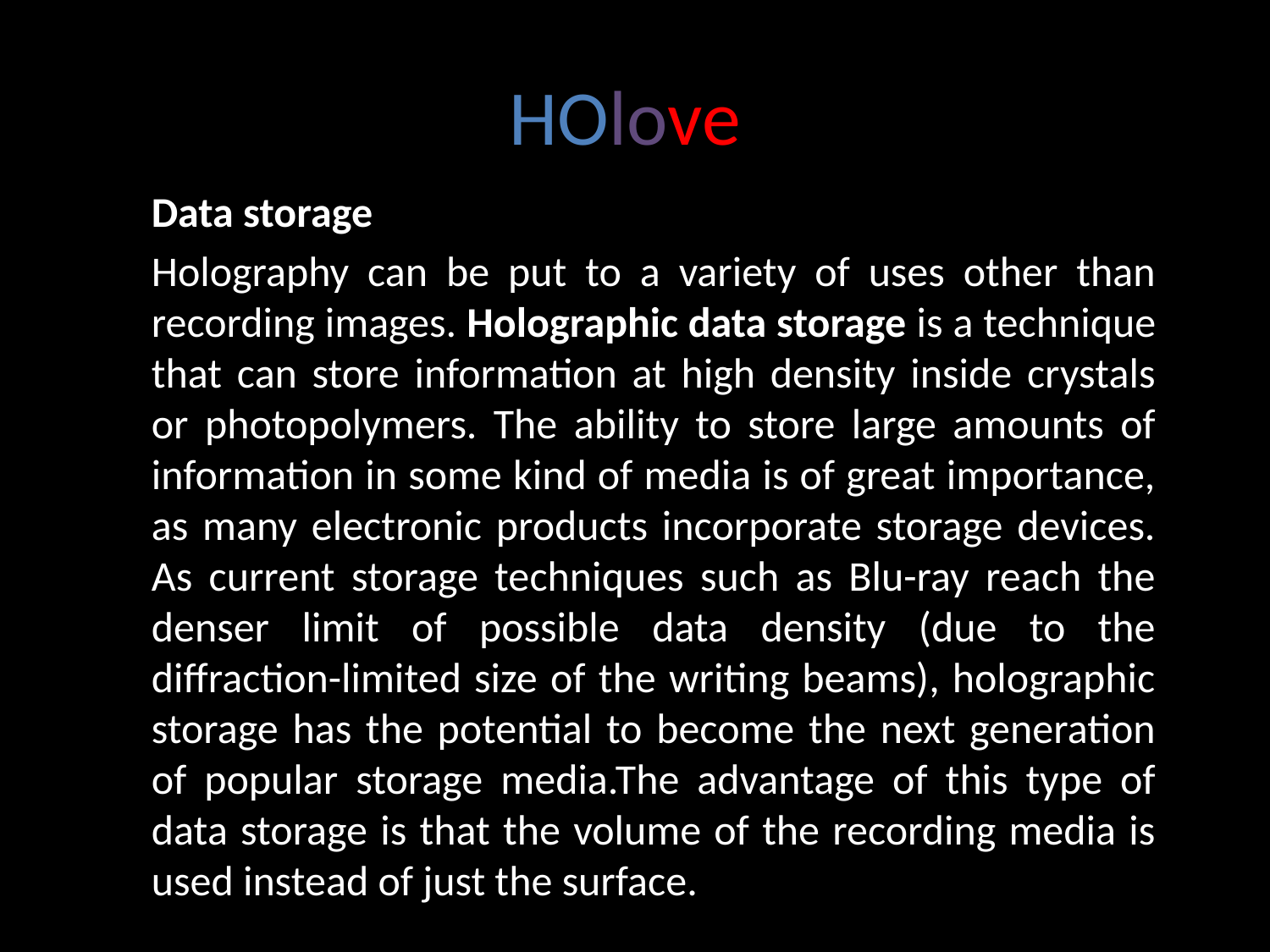

# HOlove
Data storage
Holography can be put to a variety of uses other than recording images. Holographic data storage is a technique that can store information at high density inside crystals or photopolymers. The ability to store large amounts of information in some kind of media is of great importance, as many electronic products incorporate storage devices. As current storage techniques such as Blu-ray reach the denser limit of possible data density (due to the diffraction-limited size of the writing beams), holographic storage has the potential to become the next generation of popular storage media.The advantage of this type of data storage is that the volume of the recording media is used instead of just the surface.